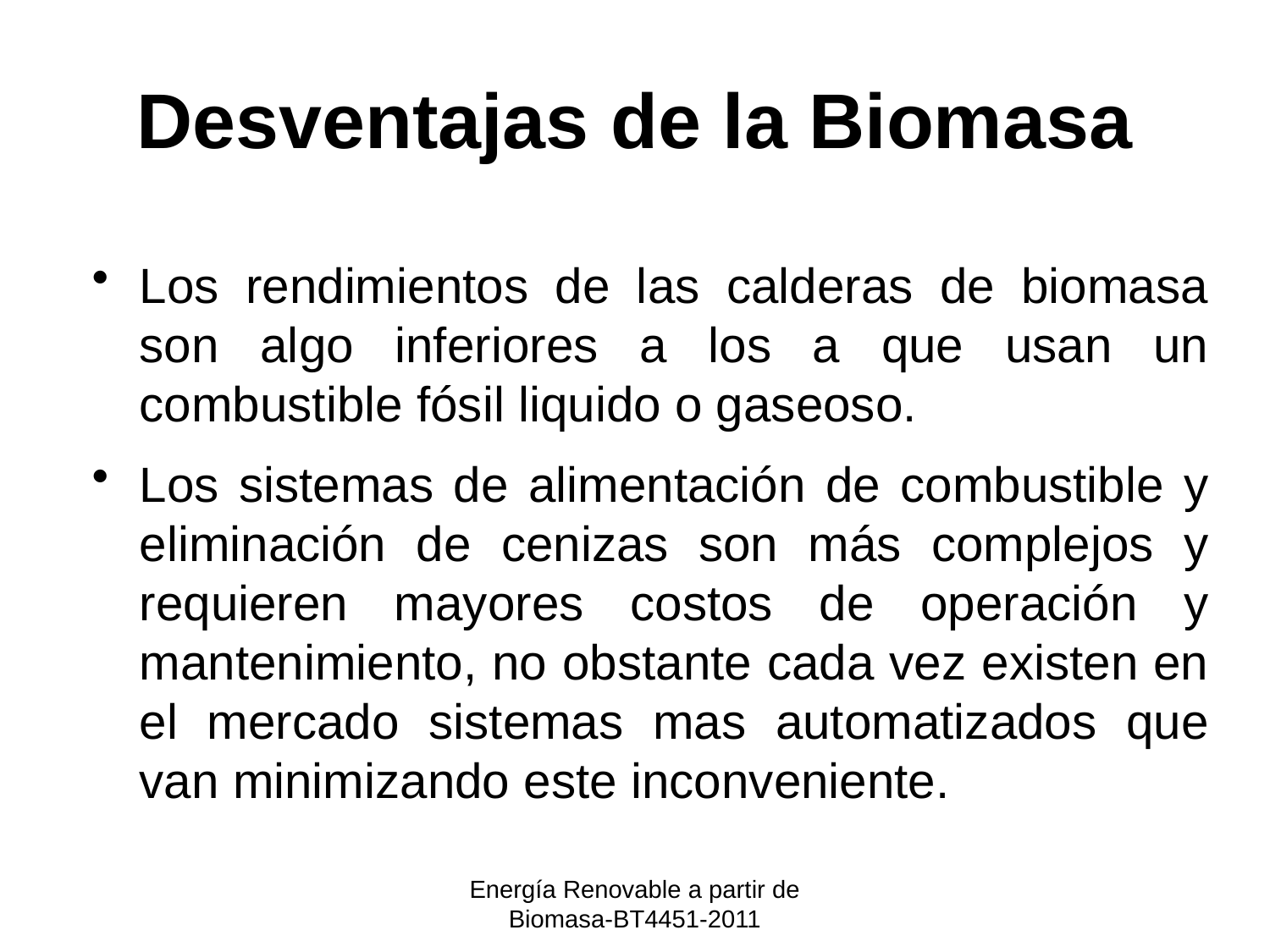

# Desventajas de la Biomasa

Los rendimientos de las calderas de biomasa son algo inferiores a los a que usan un combustible fósil liquido o gaseoso.
Los sistemas de alimentación de combustible y eliminación de cenizas son más complejos y requieren mayores costos de operación y mantenimiento, no obstante cada vez existen en el mercado sistemas mas automatizados que van minimizando este inconveniente.

Energía Renovable a partir de Biomasa-BT4451-2011